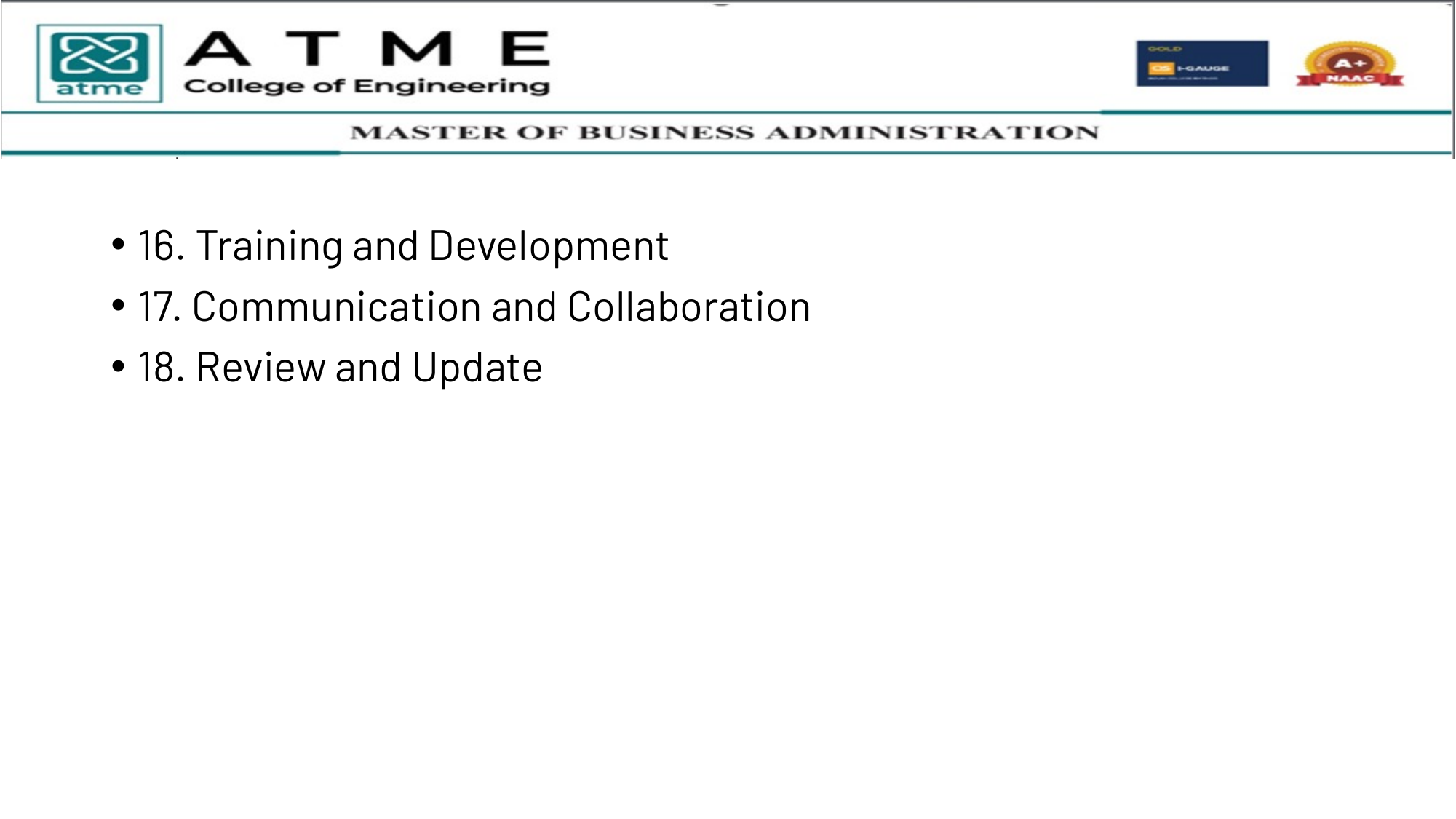

16. Training and Development
17. Communication and Collaboration
18. Review and Update